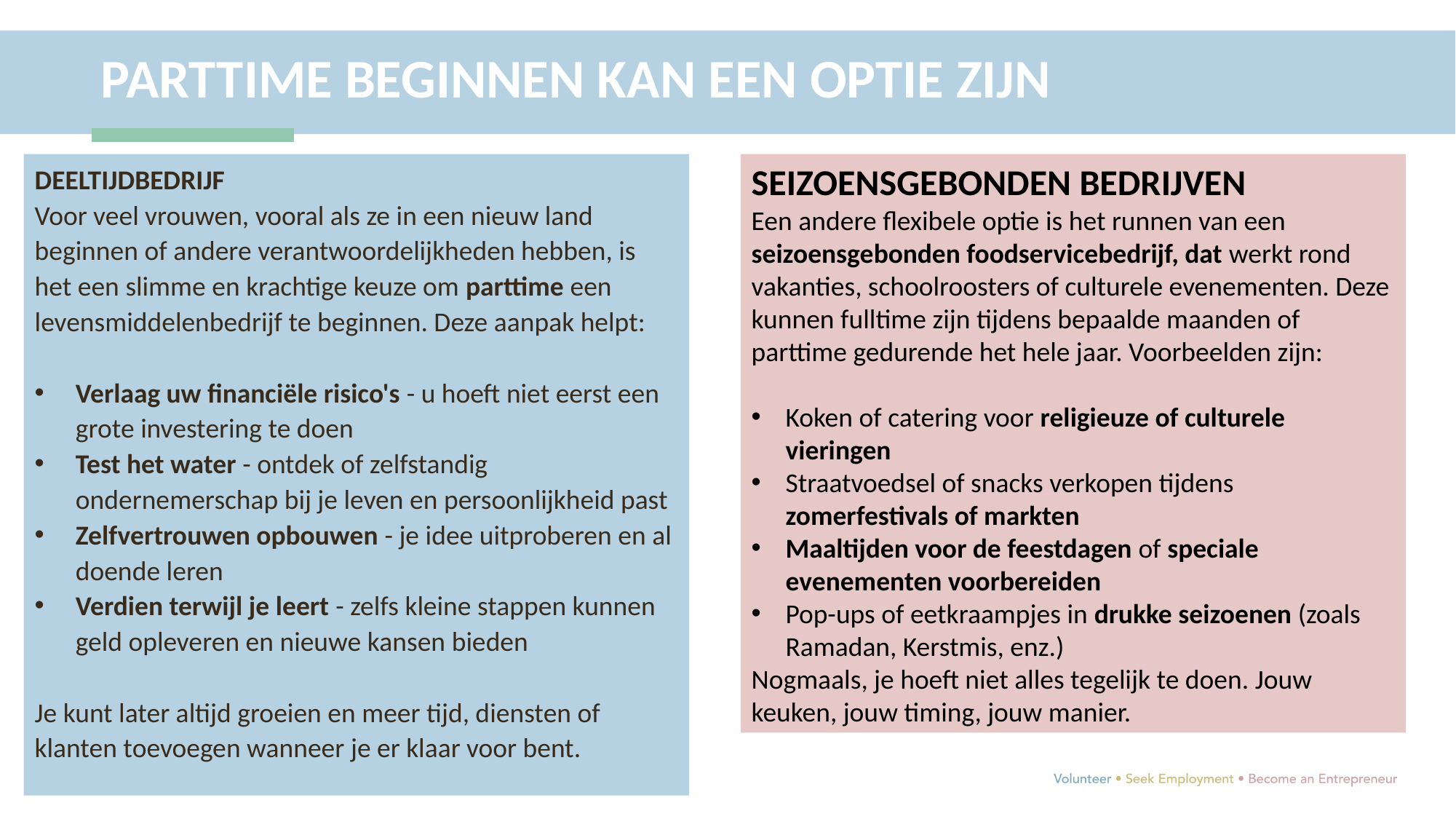

PARTTIME BEGINNEN KAN EEN OPTIE ZIJN
DEELTIJDBEDRIJF
Voor veel vrouwen, vooral als ze in een nieuw land beginnen of andere verantwoordelijkheden hebben, is het een slimme en krachtige keuze om parttime een levensmiddelenbedrijf te beginnen. Deze aanpak helpt:

Verlaag uw financiële risico's - u hoeft niet eerst een grote investering te doen
Test het water - ontdek of zelfstandig ondernemerschap bij je leven en persoonlijkheid past
Zelfvertrouwen opbouwen - je idee uitproberen en al doende leren
Verdien terwijl je leert - zelfs kleine stappen kunnen geld opleveren en nieuwe kansen bieden

Je kunt later altijd groeien en meer tijd, diensten of klanten toevoegen wanneer je er klaar voor bent.

SEIZOENSGEBONDEN BEDRIJVEN
Een andere flexibele optie is het runnen van een seizoensgebonden foodservicebedrijf, dat werkt rond vakanties, schoolroosters of culturele evenementen. Deze kunnen fulltime zijn tijdens bepaalde maanden of parttime gedurende het hele jaar. Voorbeelden zijn:

Koken of catering voor religieuze of culturele vieringen
Straatvoedsel of snacks verkopen tijdens zomerfestivals of markten
Maaltijden voor de feestdagen of speciale evenementen voorbereiden
Pop-ups of eetkraampjes in drukke seizoenen (zoals Ramadan, Kerstmis, enz.)
Nogmaals, je hoeft niet alles tegelijk te doen. Jouw keuken, jouw timing, jouw manier.